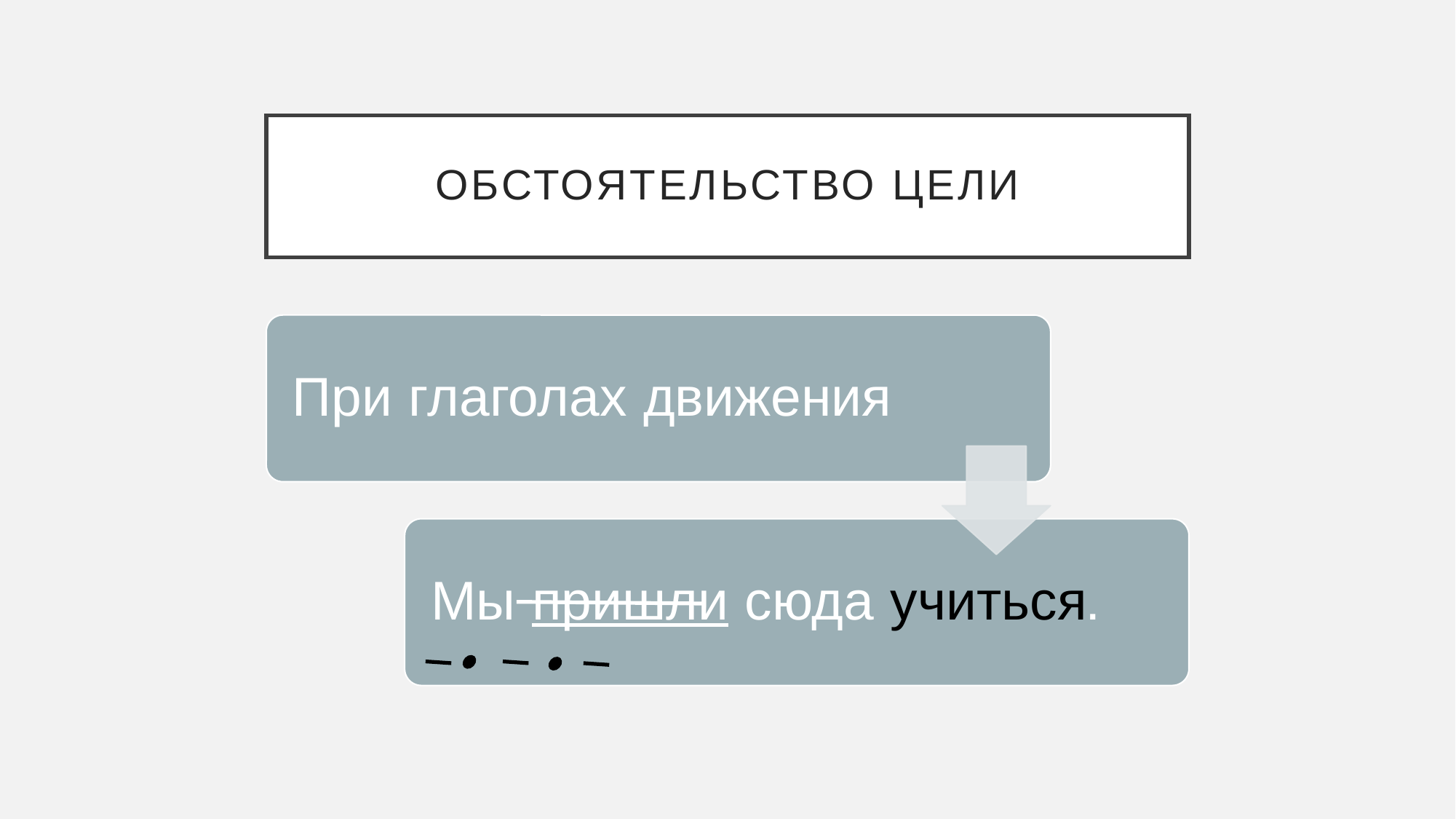

# Обстоятельство цели
При глаголах движения
Мы пришли сюда учиться.